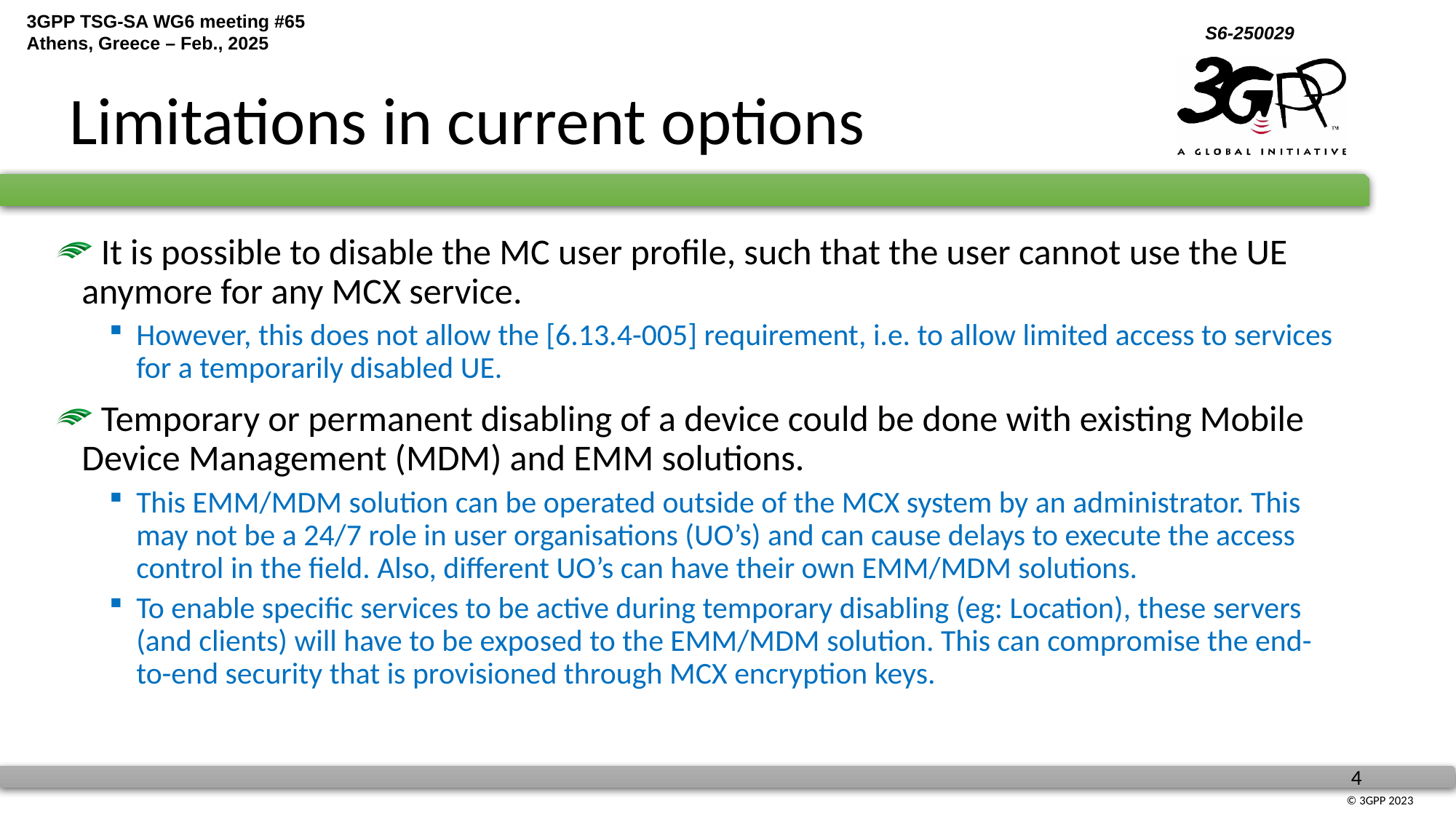

# Limitations in current options
 It is possible to disable the MC user profile, such that the user cannot use the UE anymore for any MCX service.
However, this does not allow the [6.13.4-005] requirement, i.e. to allow limited access to services for a temporarily disabled UE.
 Temporary or permanent disabling of a device could be done with existing Mobile Device Management (MDM) and EMM solutions.
This EMM/MDM solution can be operated outside of the MCX system by an administrator. This may not be a 24/7 role in user organisations (UO’s) and can cause delays to execute the access control in the field. Also, different UO’s can have their own EMM/MDM solutions.
To enable specific services to be active during temporary disabling (eg: Location), these servers (and clients) will have to be exposed to the EMM/MDM solution. This can compromise the end-to-end security that is provisioned through MCX encryption keys.